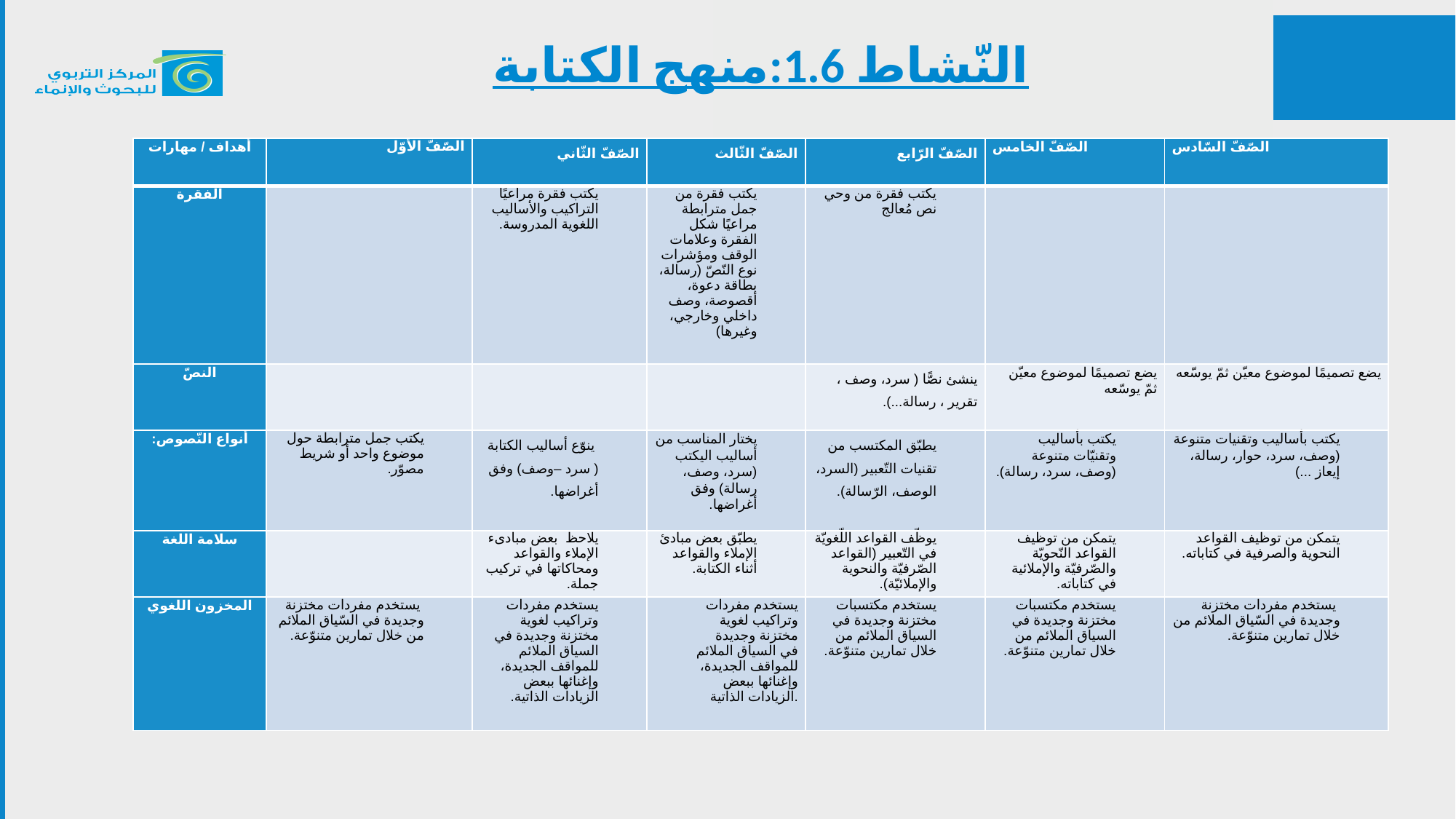

النّشاط 1.6:منهج الكتابة
| أهداف / مهارات | الصّفّ الأوّل | الصّفّ الثّاني | الصّفّ الثّالث | الصّفّ الرّابع | الصّفّ الخامس | الصّفّ السّادس |
| --- | --- | --- | --- | --- | --- | --- |
| الفقرة |  | يكتب فقرة مراعيًا التراكيب والأساليب اللغوية المدروسة. | يكتب فقرة من جمل مترابطة مراعيًا شكل الفقرة وعلامات الوقف ومؤشرات نوع النّصّ (رسالة، بطاقة دعوة، أقصوصة، وصف داخلي وخارجي، وغيرها) | يكتب فقرة من وحي نص مُعالج |  |  |
| النصّ |  |  |  | ينشئ نصًّا ( سرد، وصف ، تقرير ، رسالة...). | يضع تصميمًا لموضوع معيّن ثمّ يوسّعه | يضع تصميمًا لموضوع معيّن ثمّ يوسّعه |
| أنواع النّصوص: | يكتب جمل مترابطة حول موضوع واحد أو شريط مصوّر. | ينوّع أساليب الكتابة ( سرد –وصف) وفق أغراضها. | يختار المناسب من أساليب اليكتب (سرد، وصف، رسالة) وفق أغراضها. | يطبّق المكتسب من تقنيات التّعبير (السرد، الوصف، الرّسالة). | يكتب بأساليب وتقنيّات متنوعة (وصف، سرد، رسالة). | يكتب بأساليب وتقنيات متنوعة (وصف، سرد، حوار، رسالة، إيعاز ...) |
| سلامة اللغة |  | يلاحظ بعض مبادىء الإملاء والقواعد ومحاكاتها في تركيب جملة. | يطبّق بعض مبادئ الإملاء والقواعد أثناء الكتابة. | يوظّف القواعد اللّغويّة في التّعبير (القواعد الصّرفيّة والنحوية والإملائيّة). | يتمكن من توظيف القواعد النّحويّة والصّرفيّة والإملائية في كتاباته. | يتمكن من توظيف القواعد النحوية والصرفية في كتاباته. |
| المخزون اللغوي | يستخدم مفردات مختزنة وجديدة في السّياق الملائم من خلال تمارين متنوّعة. | يستخدم مفردات وتراكيب لغوية مختزنة وجديدة في السياق الملائم للمواقف الجديدة، وإغنائها ببعض الزيادات الذاتية. | يستخدم مفردات وتراكيب لغوية مختزنة وجديدة في السياق الملائم للمواقف الجديدة، وإغنائها ببعض الزيادات الذاتية. | يستخدم مكتسبات مختزنة وجديدة في السياق الملائم من خلال تمارين متنوّعة. | يستخدم مكتسبات مختزنة وجديدة في السياق الملائم من خلال تمارين متنوّعة. | يستخدم مفردات مختزنة وجديدة في السّياق الملائم من خلال تمارين متنوّعة. |